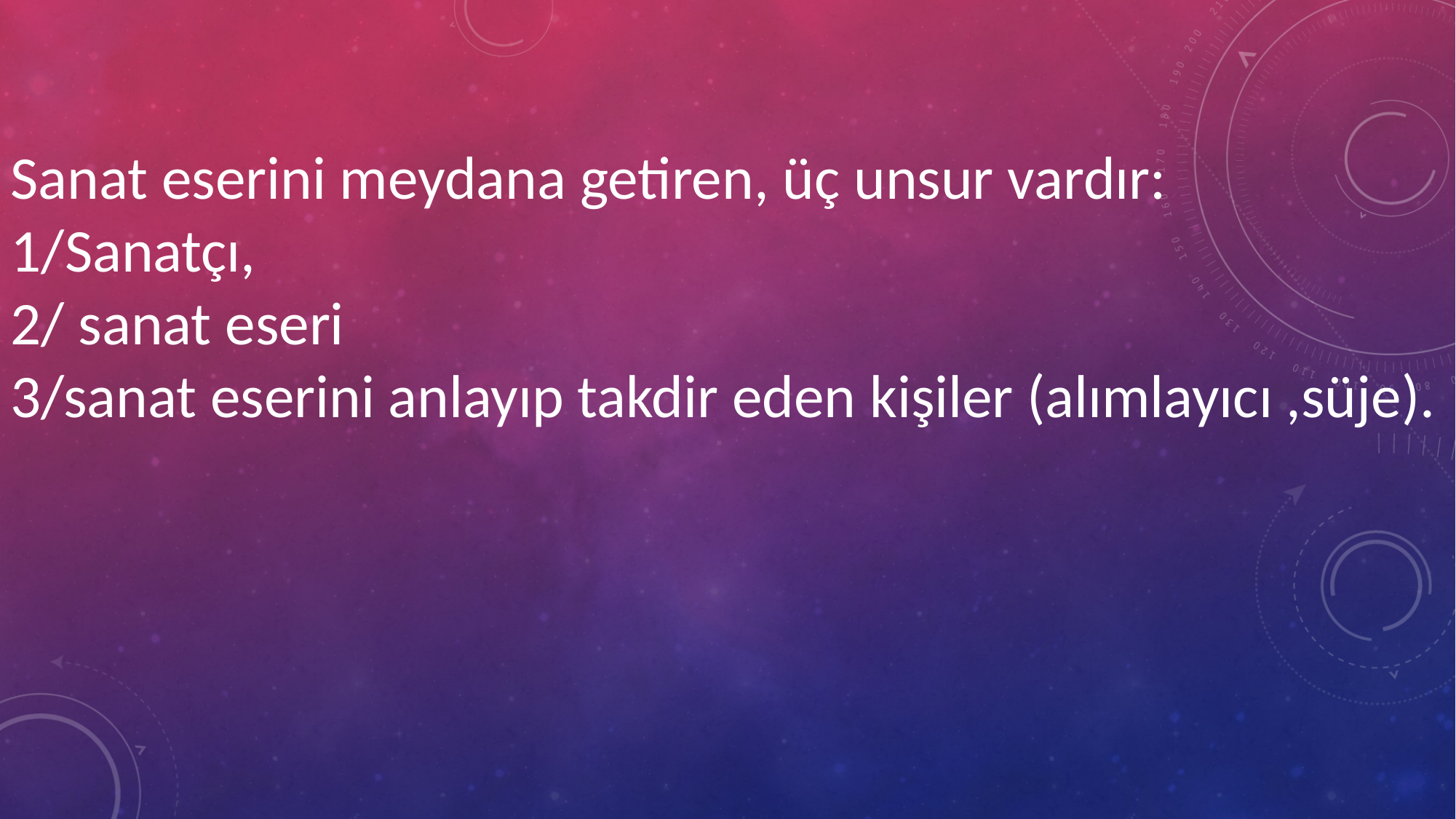

Sanat eserini meydana getiren, üç unsur vardır:
1/Sanatçı,
2/ sanat eseri
3/sanat eserini anlayıp takdir eden kişiler (alımlayıcı ,süje).